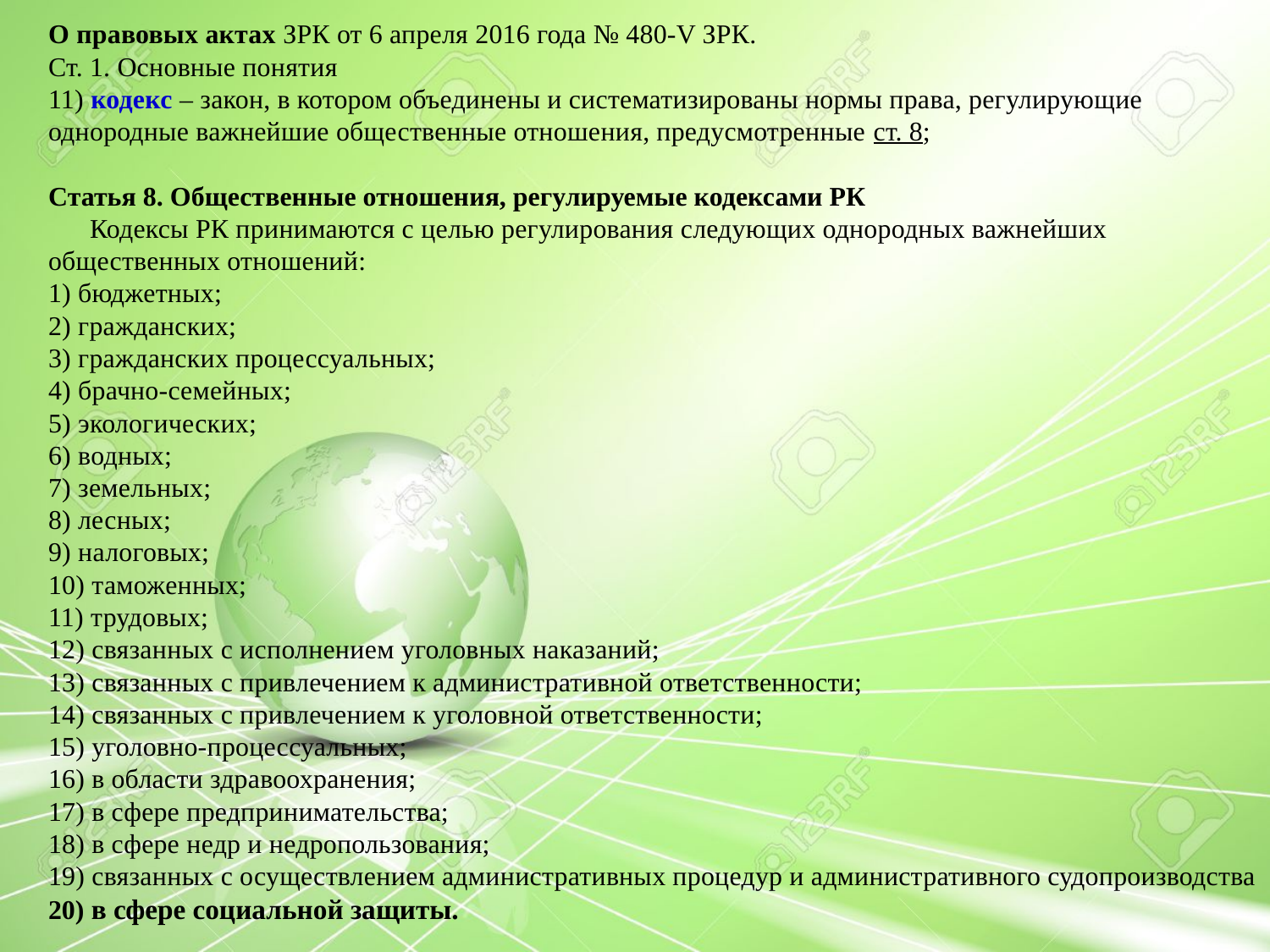

О правовых актах ЗРК от 6 апреля 2016 года № 480-V ЗРК.
Ст. 1. Основные понятия
11) кодекс – закон, в котором объединены и систематизированы нормы права, регулирующие
однородные важнейшие общественные отношения, предусмотренные ст. 8;

Статья 8. Общественные отношения, регулируемые кодексами РК
      Кодексы РК принимаются с целью регулирования следующих однородных важнейших
общественных отношений:
1) бюджетных;
2) гражданских;
3) гражданских процессуальных;
4) брачно-семейных;
5) экологических;
6) водных;
7) земельных;
8) лесных;
9) налоговых;
10) таможенных;
11) трудовых;
12) связанных с исполнением уголовных наказаний;
13) связанных с привлечением к административной ответственности;
14) связанных с привлечением к уголовной ответственности;
15) уголовно-процессуальных;
16) в области здравоохранения;
17) в сфере предпринимательства;
18) в сфере недр и недропользования;
19) связанных с осуществлением административных процедур и административного судопроизводства
20) в сфере социальной защиты.